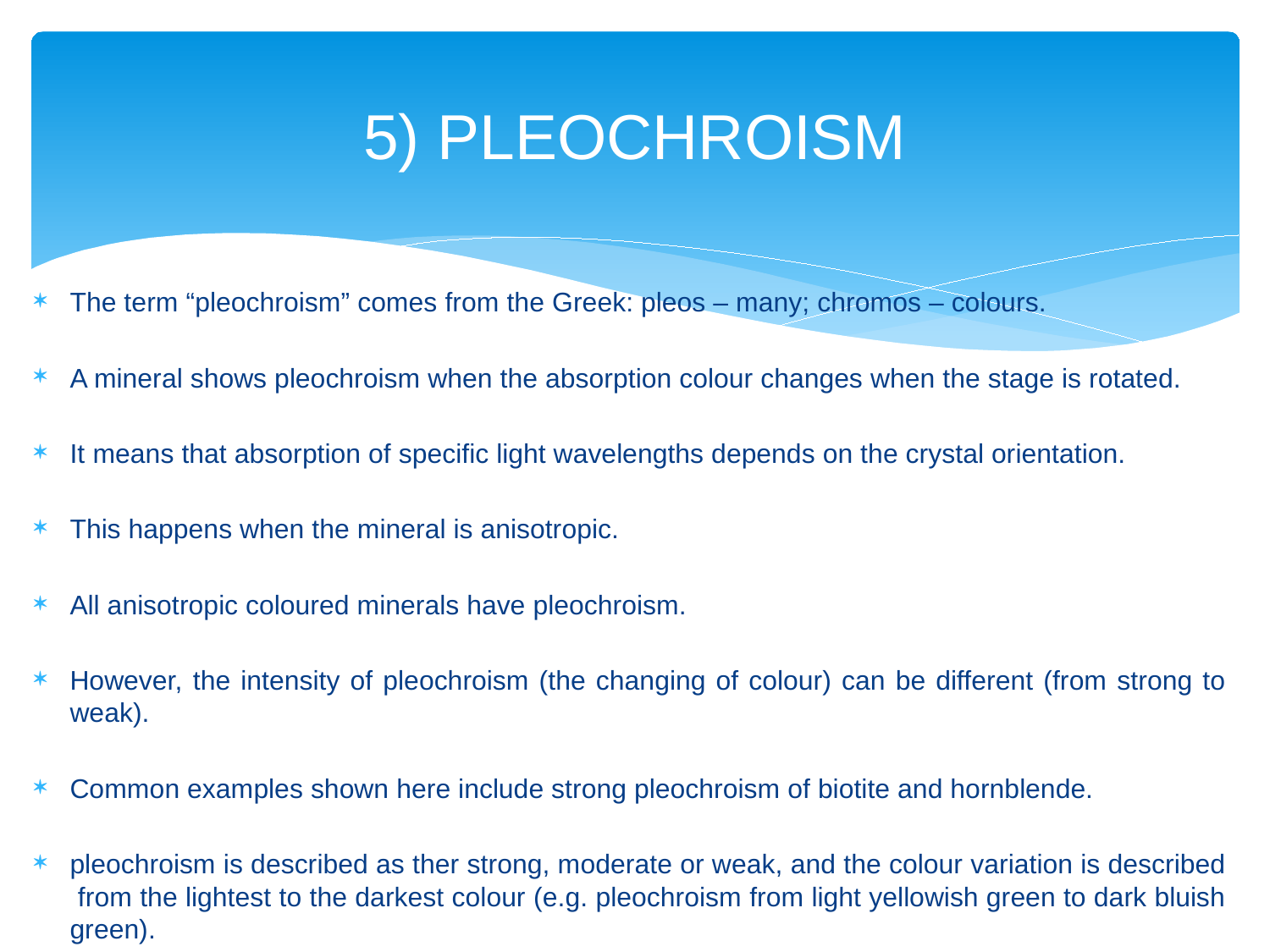

# 5) PLEOCHROISM

The term “pleochroism” comes from the Greek: pleos – many; chromos – colours.

A mineral shows pleochroism when the absorption colour changes when the stage is rotated.

It means that absorption of specific light wavelengths depends on the crystal orientation.

This happens when the mineral is anisotropic.

All anisotropic coloured minerals have pleochroism.

However, the intensity of pleochroism (the changing of colour) can be different (from strong to weak).

Common examples shown here include strong pleochroism of biotite and hornblende.

pleochroism is described as ther strong, moderate or weak, and the colour variation is described  from the lightest to the darkest colour (e.g. pleochroism from light yellowish green to dark bluish green).